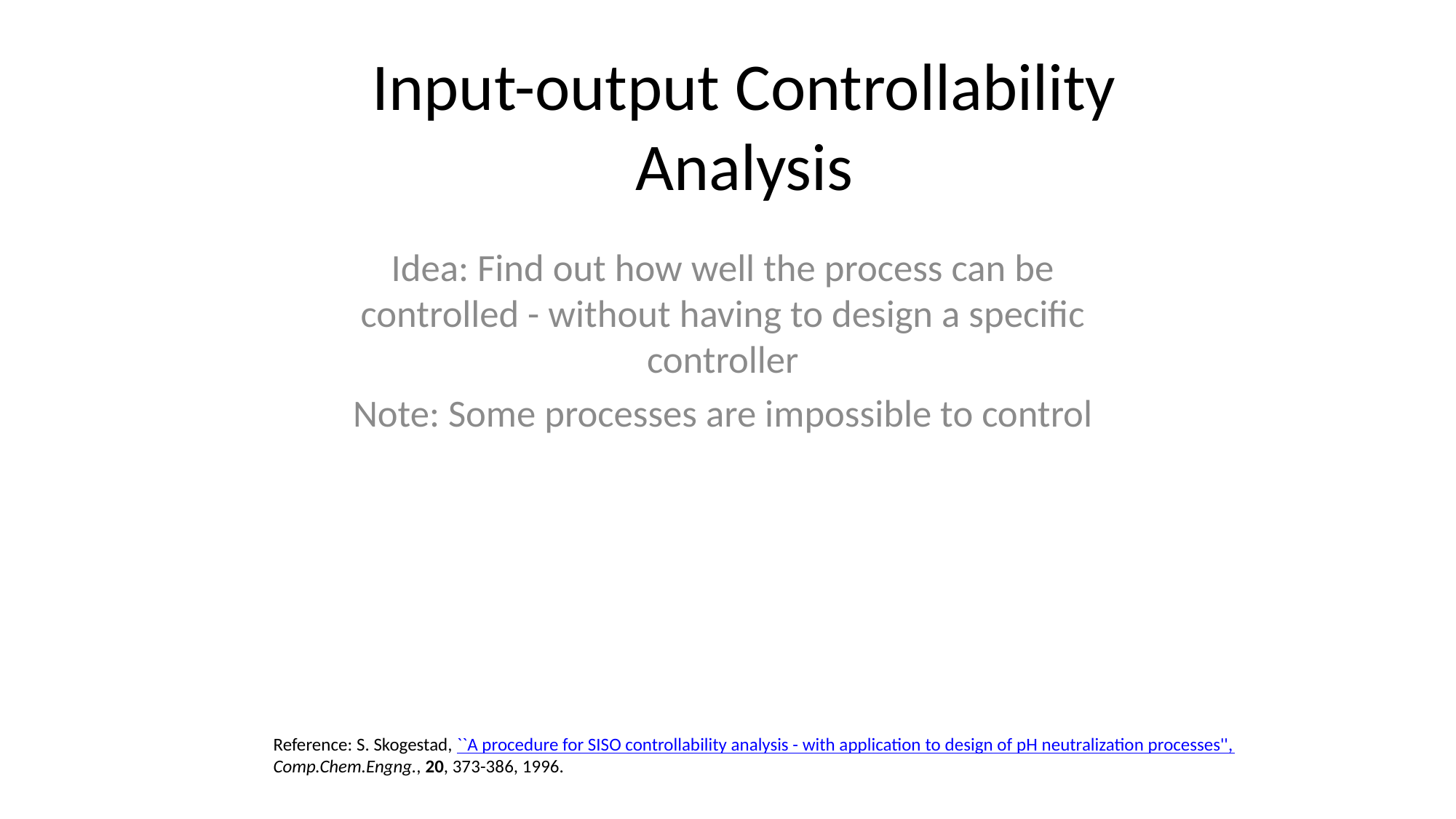

# Input-output Controllability Analysis
Idea: Find out how well the process can be controlled - without having to design a specific controller
Note: Some processes are impossible to control
Reference: S. Skogestad, ``A procedure for SISO controllability analysis - with application to design of pH neutralization processes'',
Comp.Chem.Engng., 20, 373-386, 1996.
TexPoint fonts used in EMF.
Read the TexPoint manual before you delete this box.: AAAAA